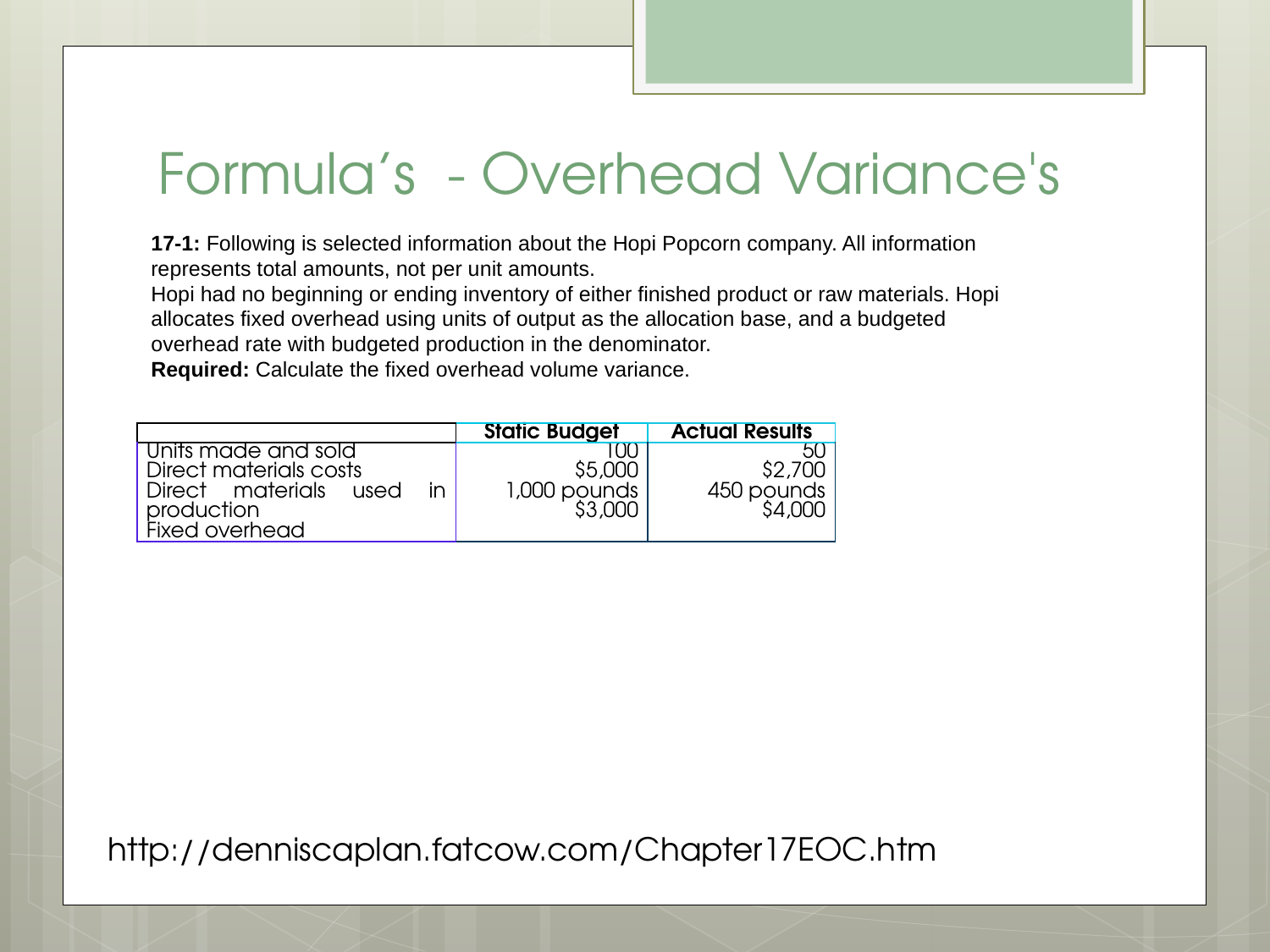

# Formula’s  - Overhead Variance's
17-1: Following is selected information about the Hopi Popcorn company. All information represents total amounts, not per unit amounts.
Hopi had no beginning or ending inventory of either finished product or raw materials. Hopi allocates fixed overhead using units of output as the allocation base, and a budgeted overhead rate with budgeted production in the denominator.
Required: Calculate the fixed overhead volume variance.
|  | Static Budget | Actual Results |
| --- | --- | --- |
| Units made and sold Direct materials costs Direct materials used in production Fixed overhead | 100 $5,000 1,000 pounds $3,000 | 50 $2,700 450 pounds $4,000 |
http://denniscaplan.fatcow.com/Chapter17EOC.htm